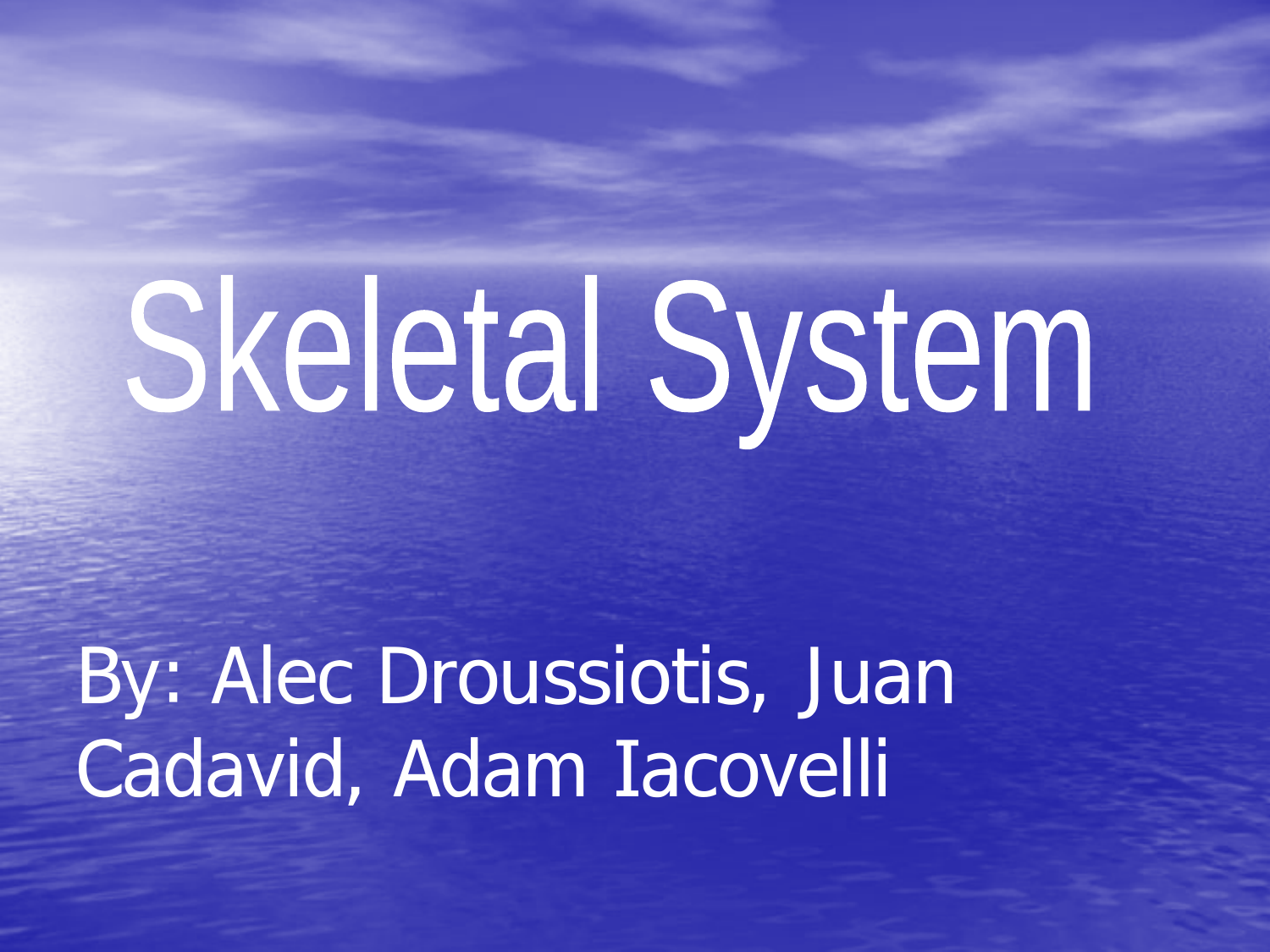

Skeletal System
By: Alec Droussiotis, Juan Cadavid, Adam Iacovelli